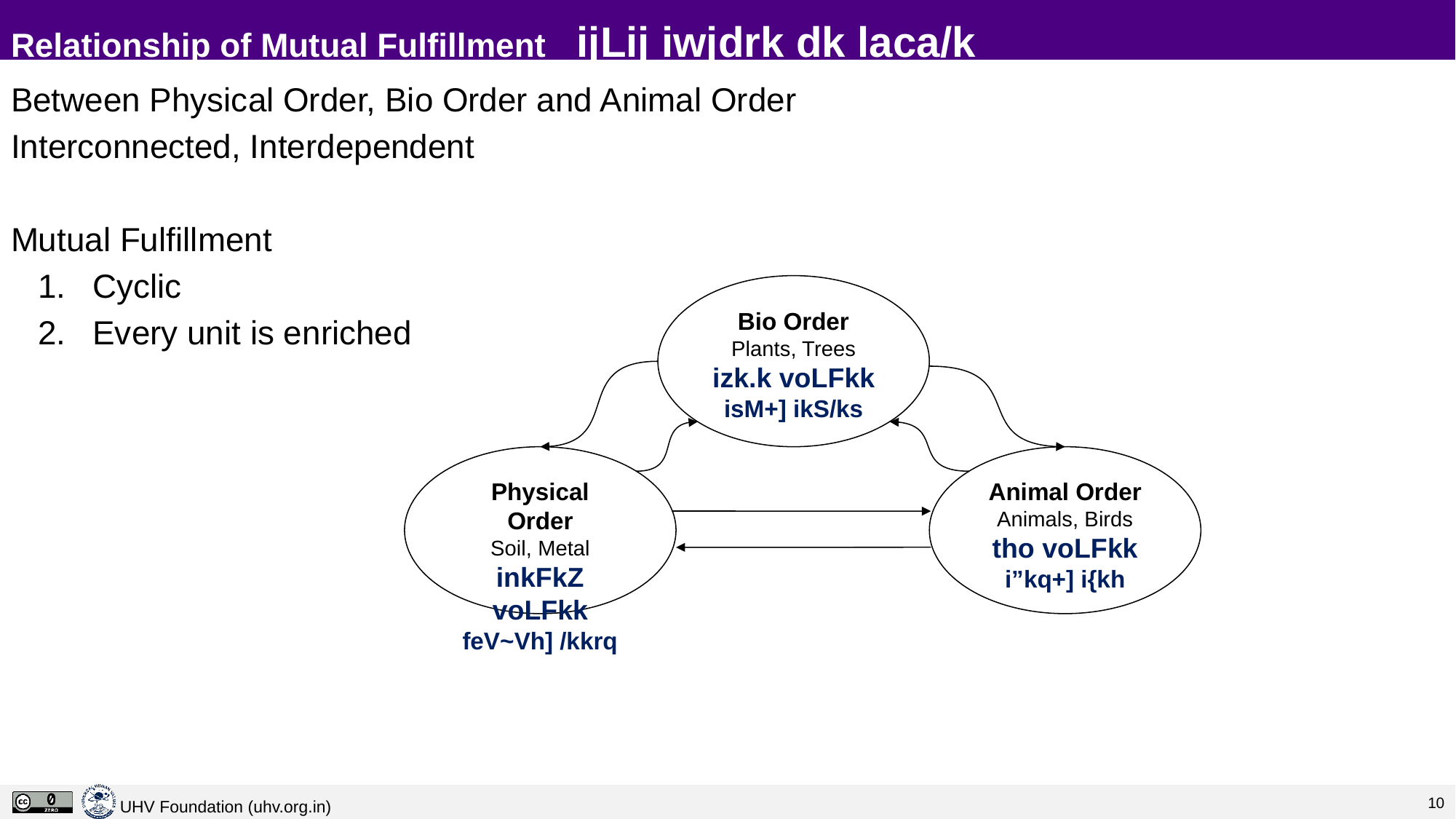

# Relationship of Mutual Fulfillment    ijLij iwjdrk dk laca/k
Between Physical Order, Bio Order and Animal Order
Interconnected, Interdependent

Mutual Fulfillment
Cyclic
Every unit is enriched

Bio Order
Plants, Trees
izk.k voLFkk
isM+] ikS/ks
Physical Order
Soil, Metal
inkFkZ voLFkk
feV~Vh] /kkrq
Animal Order
Animals, Birds
tho voLFkk
i”kq+] i{kh